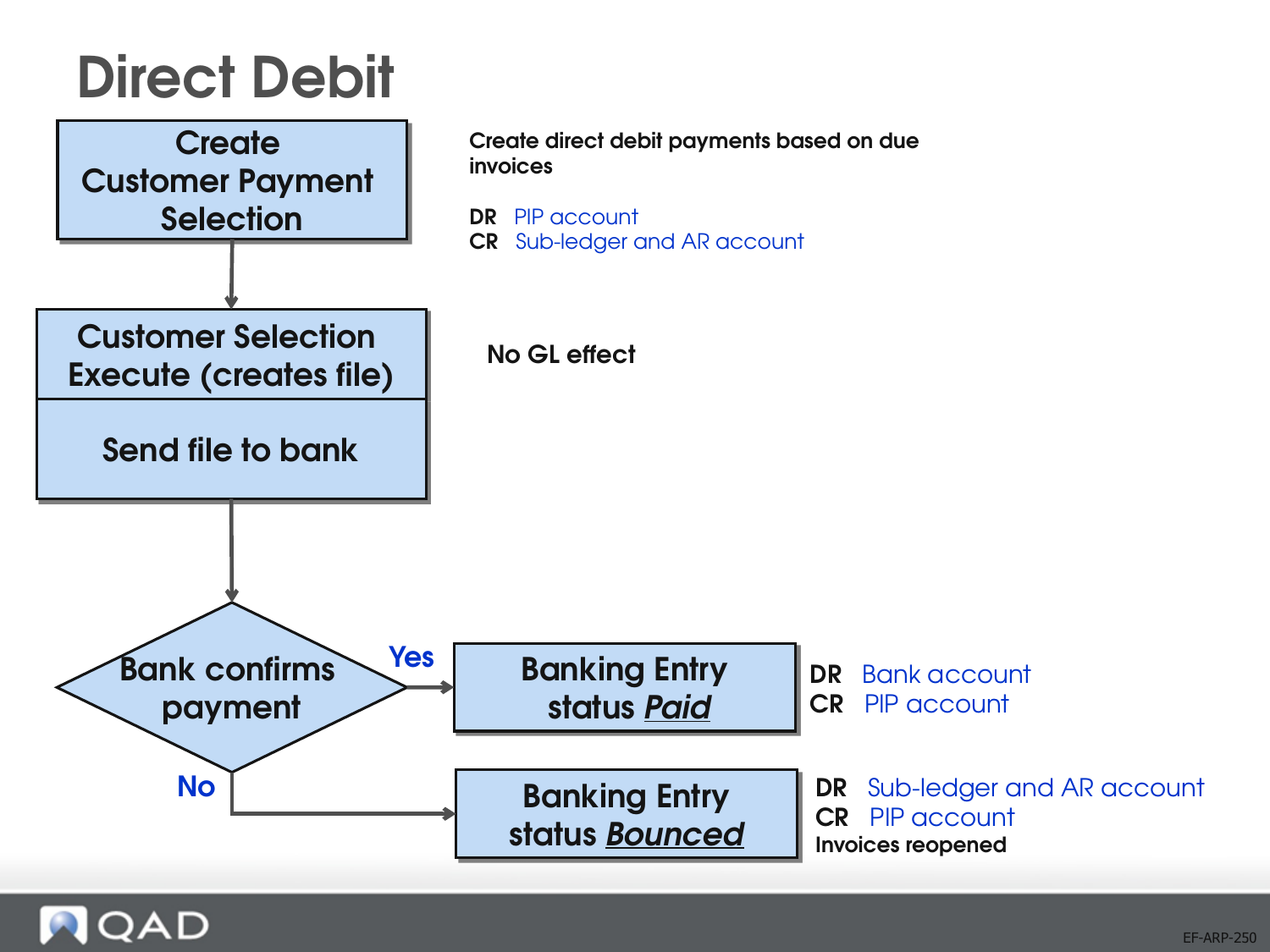

# Direct Debit
Create
Customer Payment
Selection
Create direct debit payments based on due invoices
DR   PIP account
CR   Sub-ledger and AR account
No GL effect
Customer Selection
Execute (creates file)
Send file to bank
Bank confirms
payment
Yes
DR   Bank account
CR   PIP account
Banking Entry
 status Paid
DR   Sub-ledger and AR account
CR   PIP account
Invoices reopened
No
Banking Entry
status Bounced
EF-ARP-250